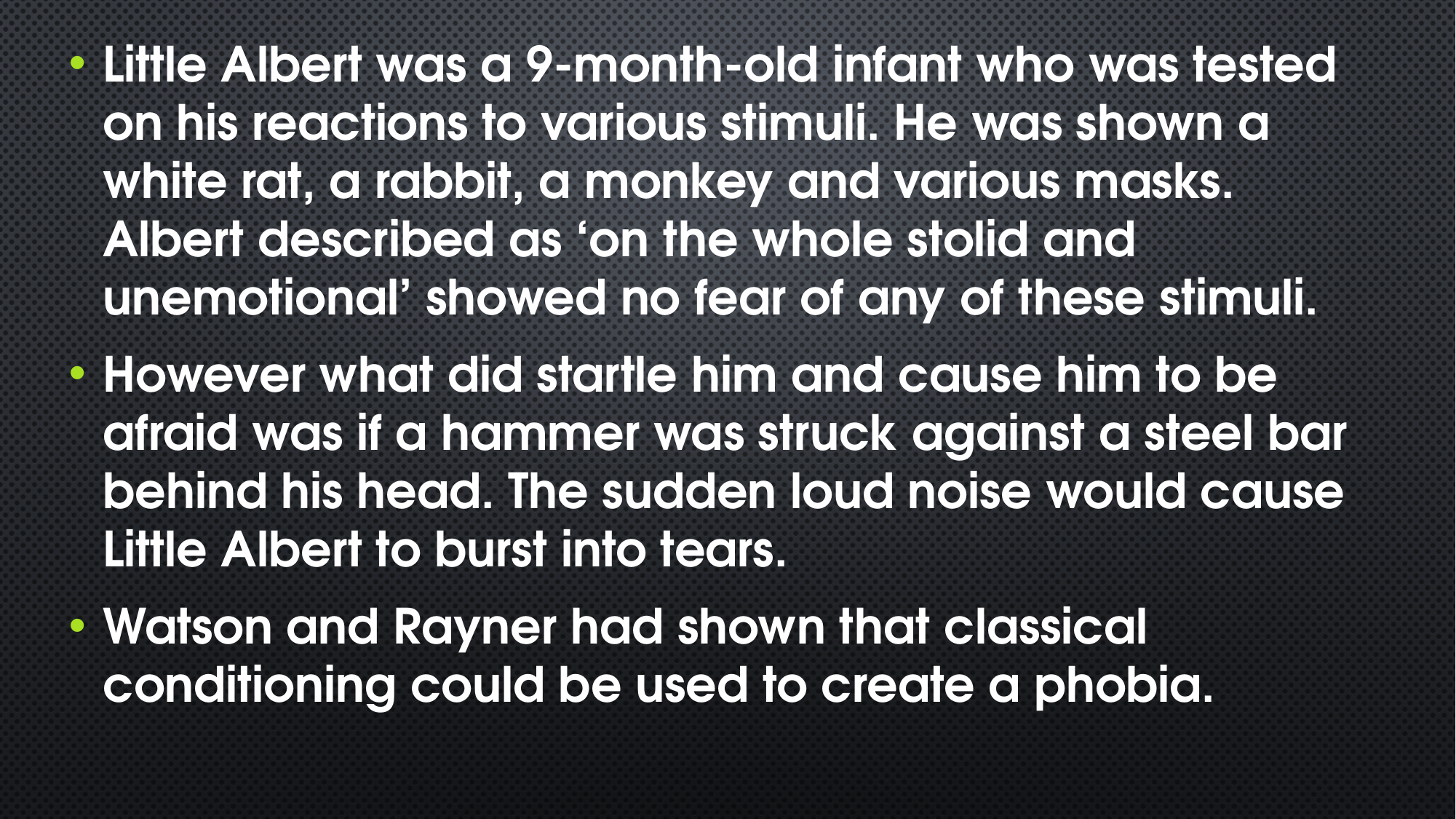

Little Albert was a 9-month-old infant who was tested on his reactions to various stimuli. He was shown a white rat, a rabbit, a monkey and various masks. Albert described as ‘on the whole stolid and unemotional’ showed no fear of any of these stimuli.
However what did startle him and cause him to be afraid was if a hammer was struck against a steel bar behind his head. The sudden loud noise would cause Little Albert to burst into tears.
Watson and Rayner had shown that classical conditioning could be used to create a phobia.